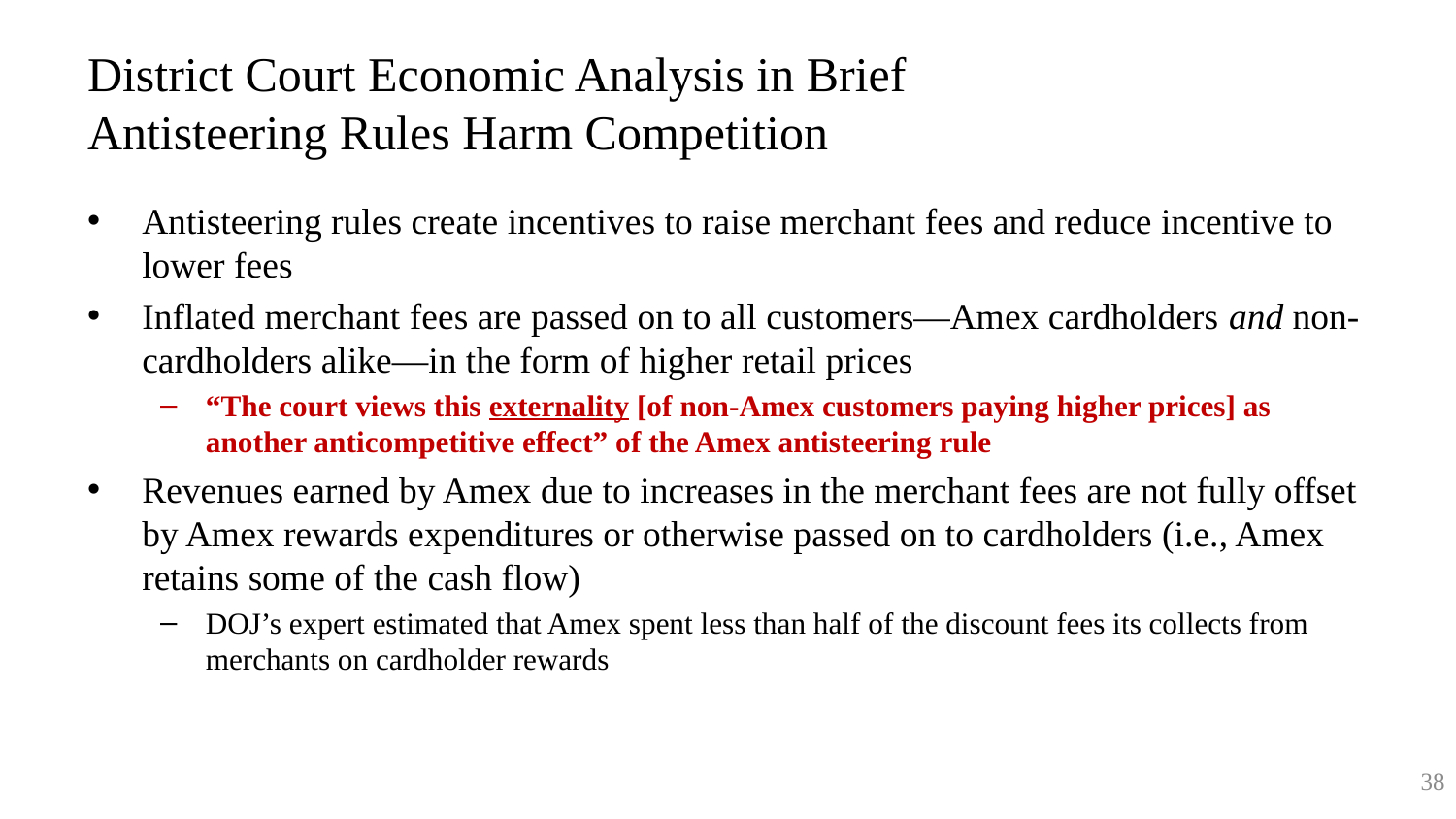

# District Court Economic Analysis in Brief Antisteering Rules Harm Competition
Antisteering rules create incentives to raise merchant fees and reduce incentive to lower fees
Inflated merchant fees are passed on to all customers—Amex cardholders and non-cardholders alike—in the form of higher retail prices
“The court views this externality [of non-Amex customers paying higher prices] as another anticompetitive effect” of the Amex antisteering rule
Revenues earned by Amex due to increases in the merchant fees are not fully offset by Amex rewards expenditures or otherwise passed on to cardholders (i.e., Amex retains some of the cash flow)
DOJ’s expert estimated that Amex spent less than half of the discount fees its collects from merchants on cardholder rewards

38